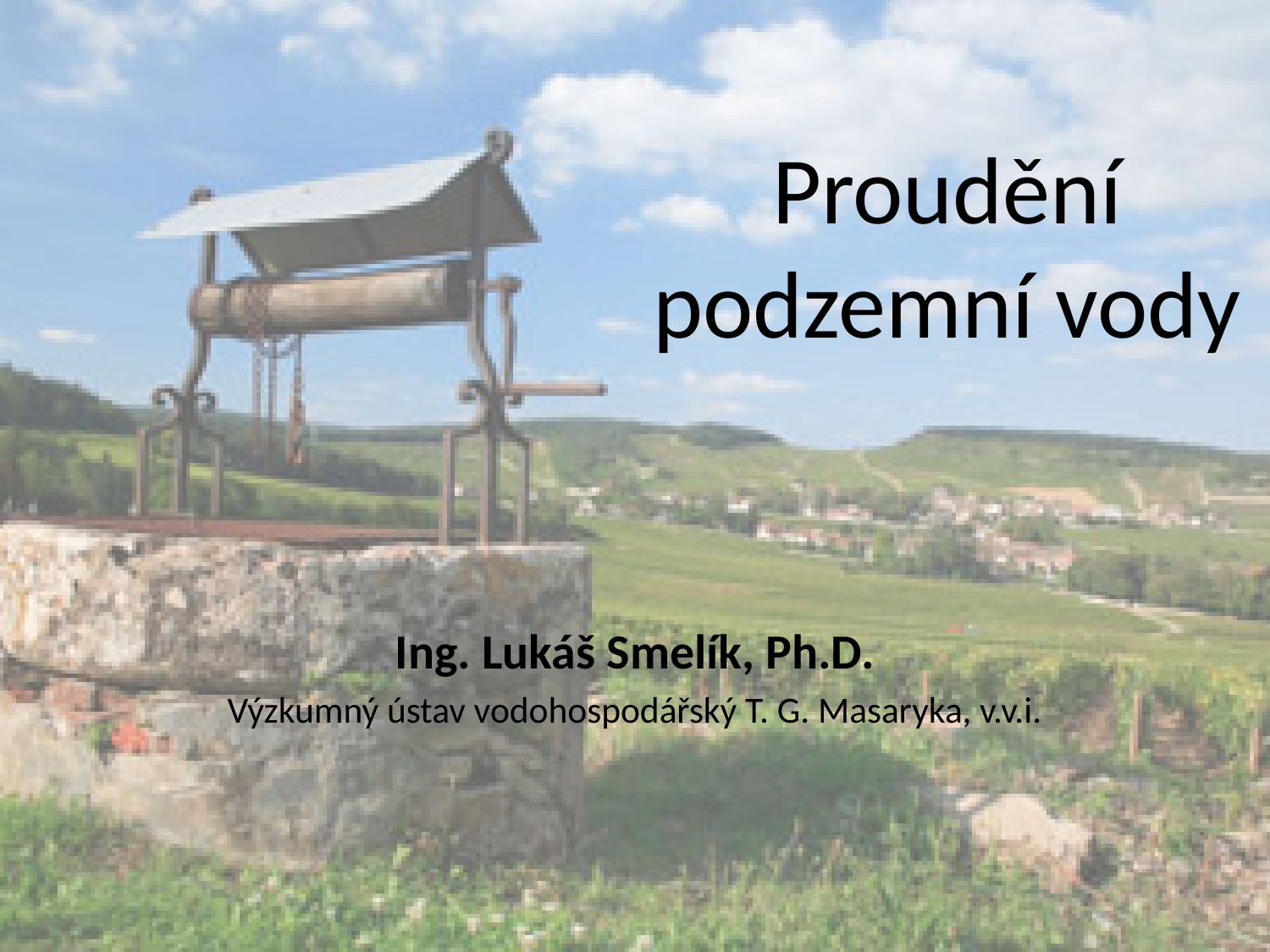

# Proudění podzemní vody
Ing. Lukáš Smelík, Ph.D.
Výzkumný ústav vodohospodářský T. G. Masaryka, v.v.i.